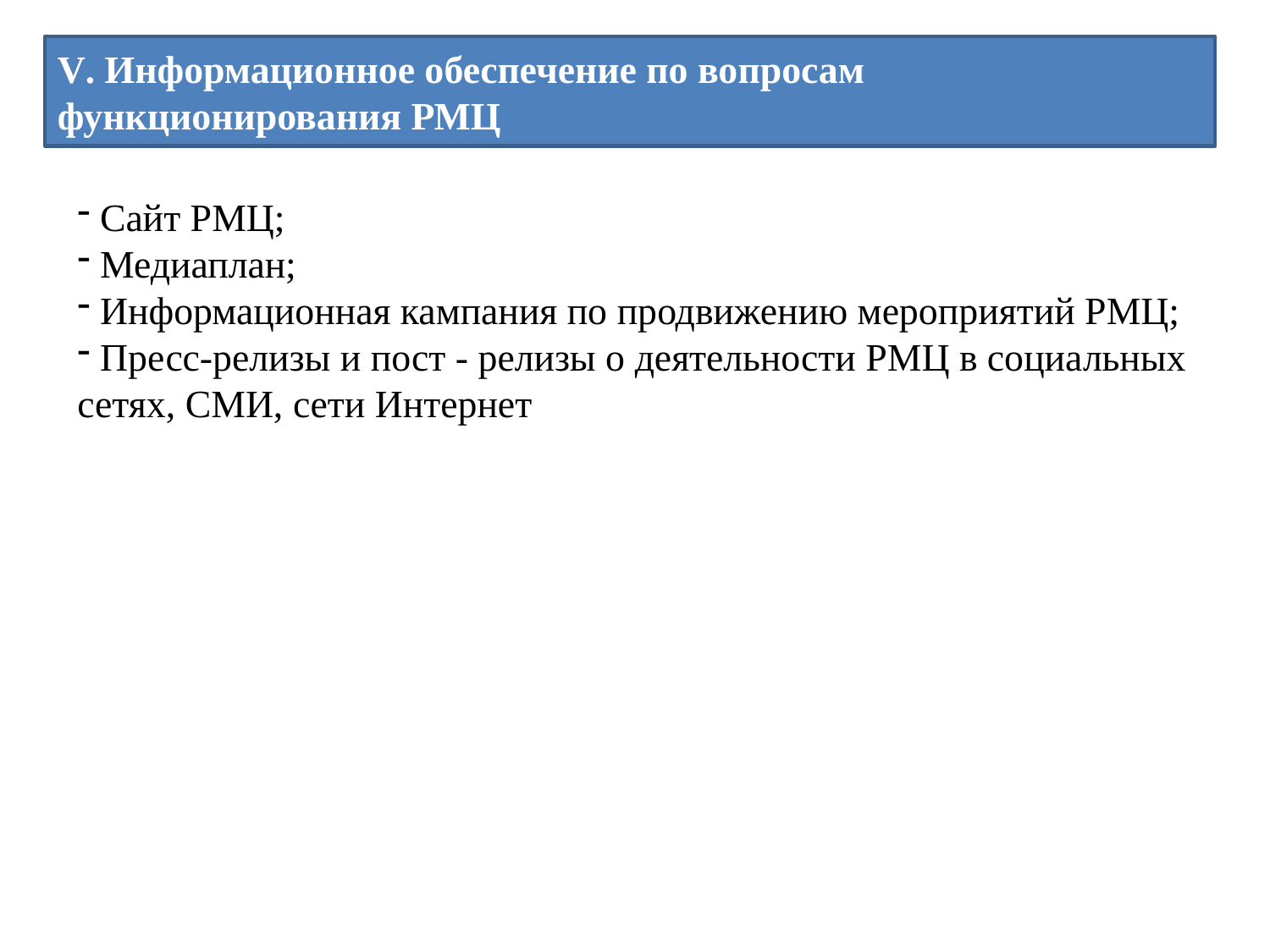

V. Информационное обеспечение по вопросам функционирования РМЦ
 Сайт РМЦ;
 Медиаплан;
 Информационная кампания по продвижению мероприятий РМЦ;
 Пресс-релизы и пост - релизы о деятельности РМЦ в социальных сетях, СМИ, сети Интернет